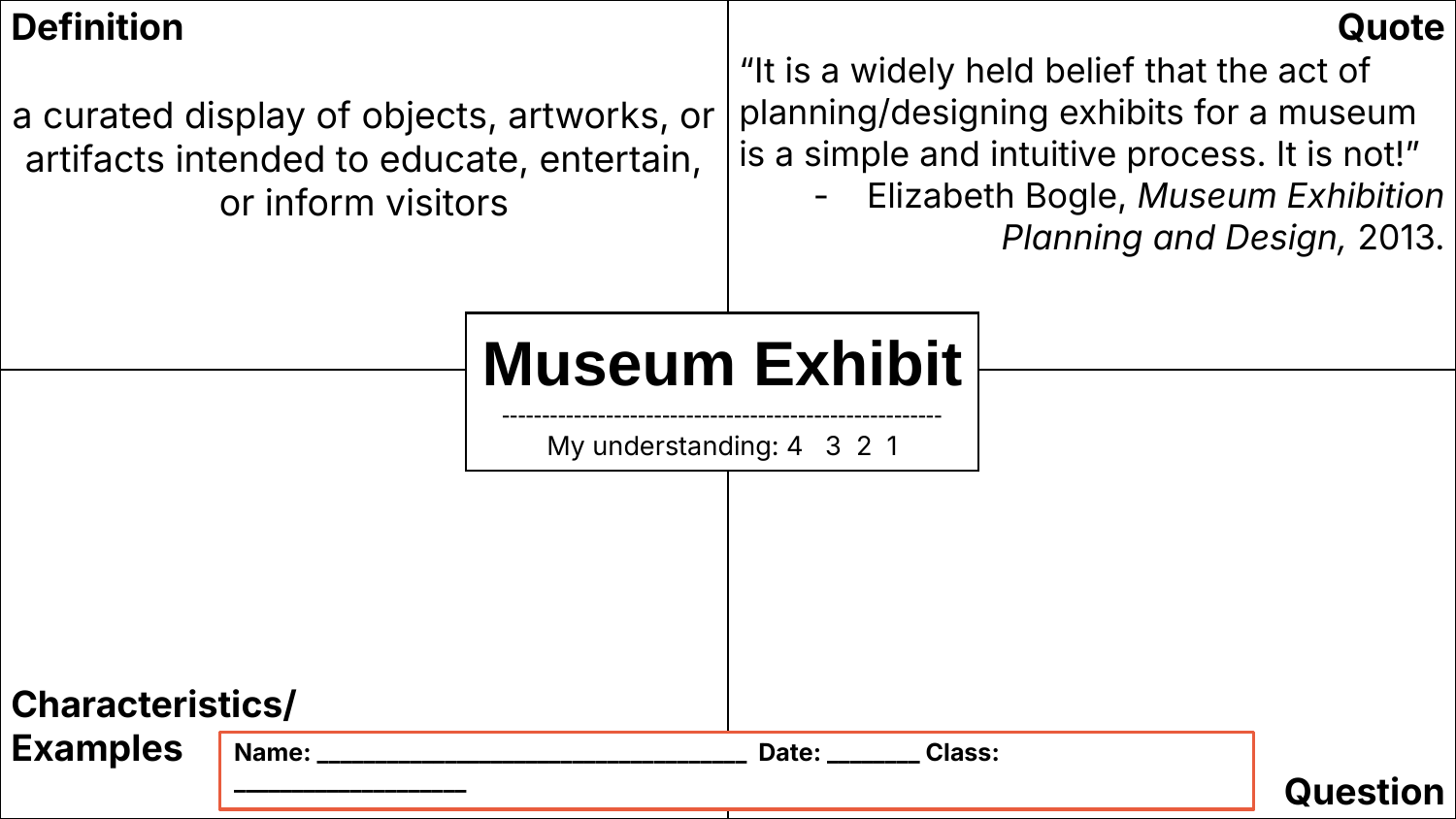

| Definition a curated display of objects, artworks, or artifacts intended to educate, entertain, or inform visitors | Quote “It is a widely held belief that the act of planning/designing exhibits for a museum is a simple and intuitive process. It is not!” Elizabeth Bogle, Museum Exhibition Planning and Design, 2013. |
| --- | --- |
| Characteristics/ Examples | Question |
Museum Exhibit
-------------------------------------------------------
My understanding: 4   3  2  1
Name: _____________________________________  Date: ________ Class: ____________________